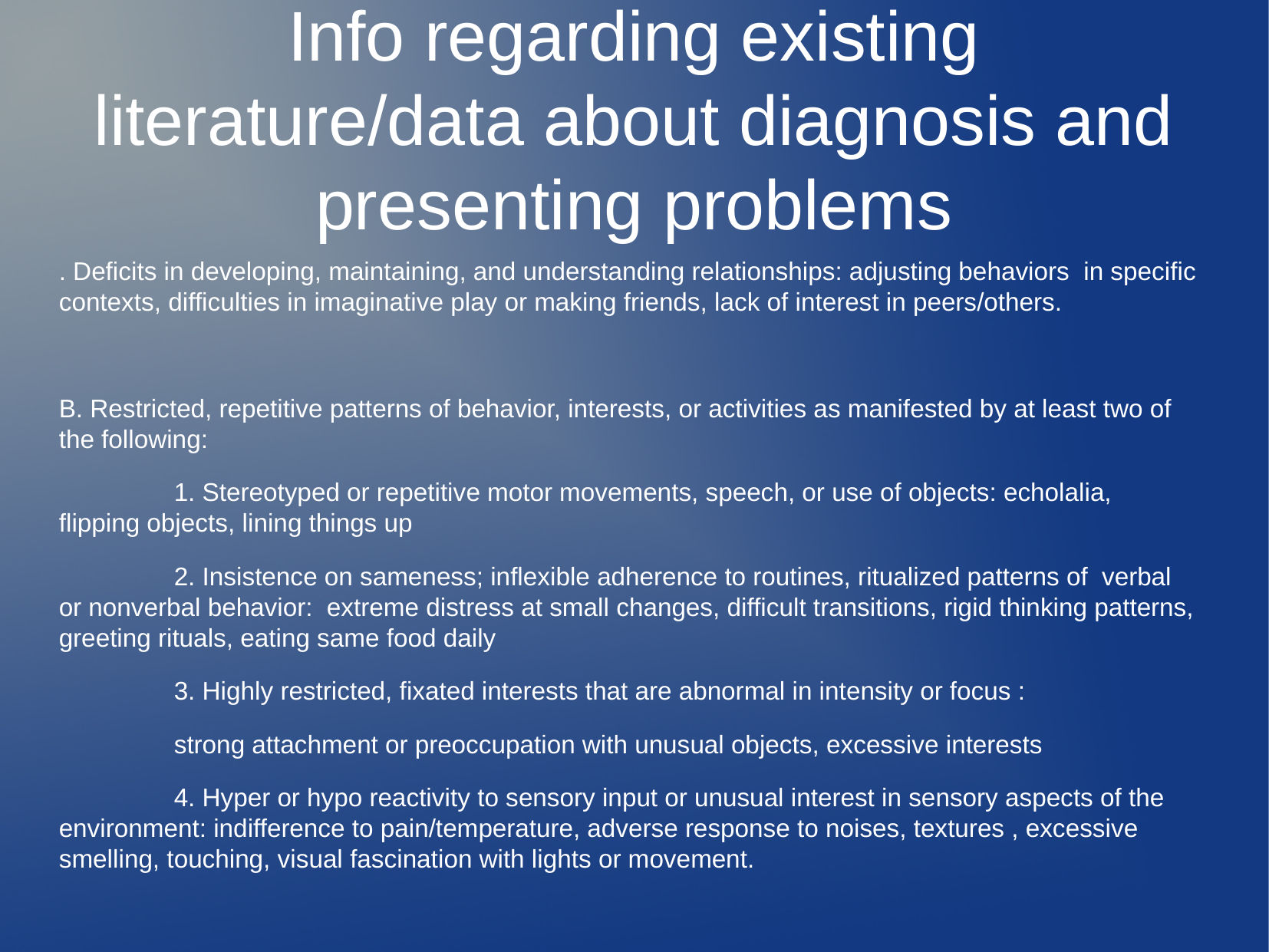

# Info regarding existing literature/data about diagnosis and presenting problems
. Deficits in developing, maintaining, and understanding relationships: adjusting behaviors  in specific contexts, difficulties in imaginative play or making friends, lack of interest in peers/others.

B. Restricted, repetitive patterns of behavior, interests, or activities as manifested by at least two of the following:
	1. Stereotyped or repetitive motor movements, speech, or use of objects: echolalia, flipping objects, lining things up
	2. Insistence on sameness; inflexible adherence to routines, ritualized patterns of  verbal or nonverbal behavior:  extreme distress at small changes, difficult transitions, rigid thinking patterns, greeting rituals, eating same food daily
	3. Highly restricted, fixated interests that are abnormal in intensity or focus :
	strong attachment or preoccupation with unusual objects, excessive interests
	4. Hyper or hypo reactivity to sensory input or unusual interest in sensory aspects of the environment: indifference to pain/temperature, adverse response to noises, textures , excessive smelling, touching, visual fascination with lights or movement.